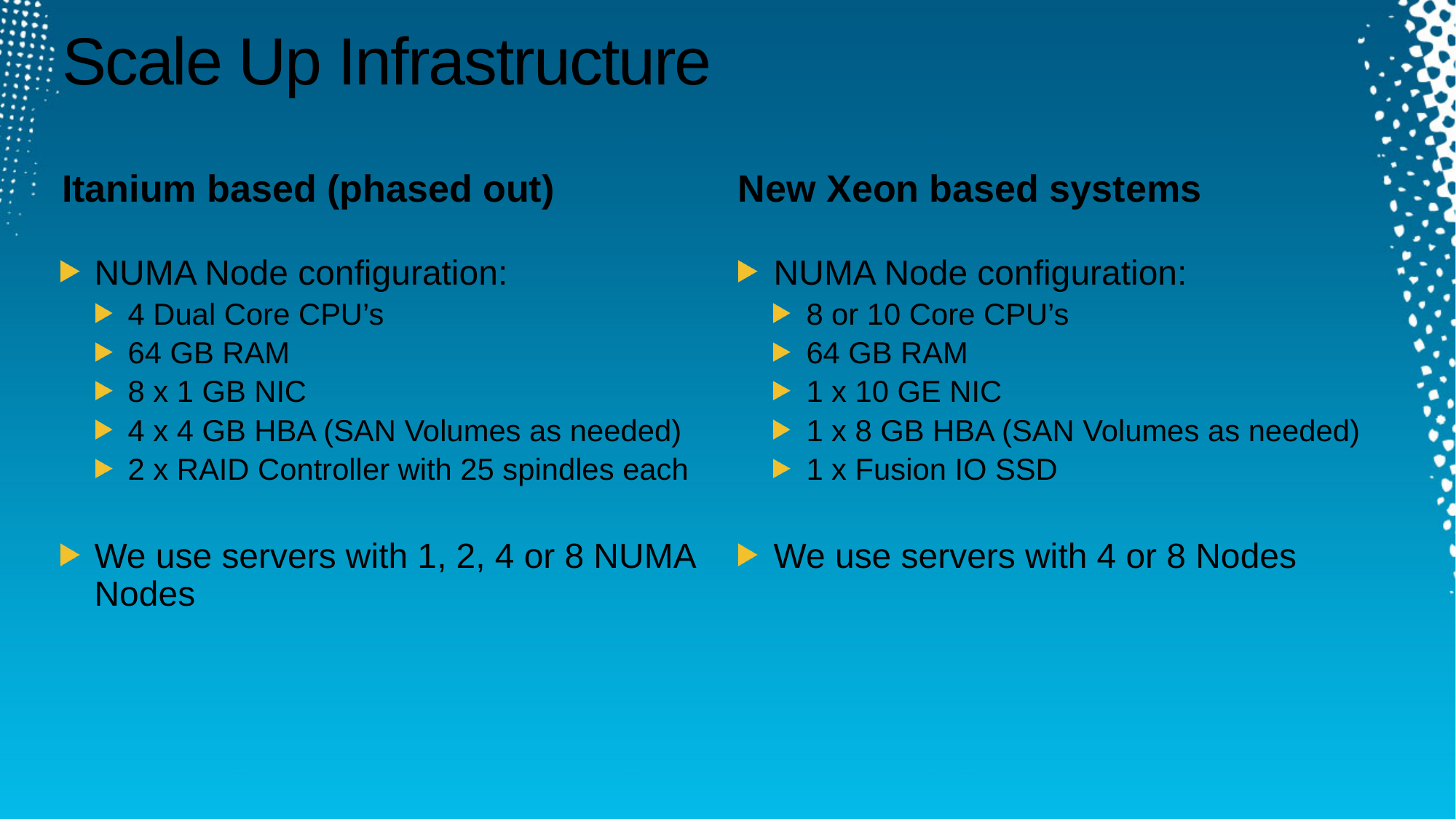

# Scale Up Infrastructure
Itanium based (phased out)
New Xeon based systems
NUMA Node configuration:
4 Dual Core CPU’s
64 GB RAM
8 x 1 GB NIC
4 x 4 GB HBA (SAN Volumes as needed)
2 x RAID Controller with 25 spindles each

We use servers with 1, 2, 4 or 8 NUMA Nodes
NUMA Node configuration:
8 or 10 Core CPU’s
64 GB RAM
1 x 10 GE NIC
1 x 8 GB HBA (SAN Volumes as needed)
1 x Fusion IO SSD

We use servers with 4 or 8 Nodes